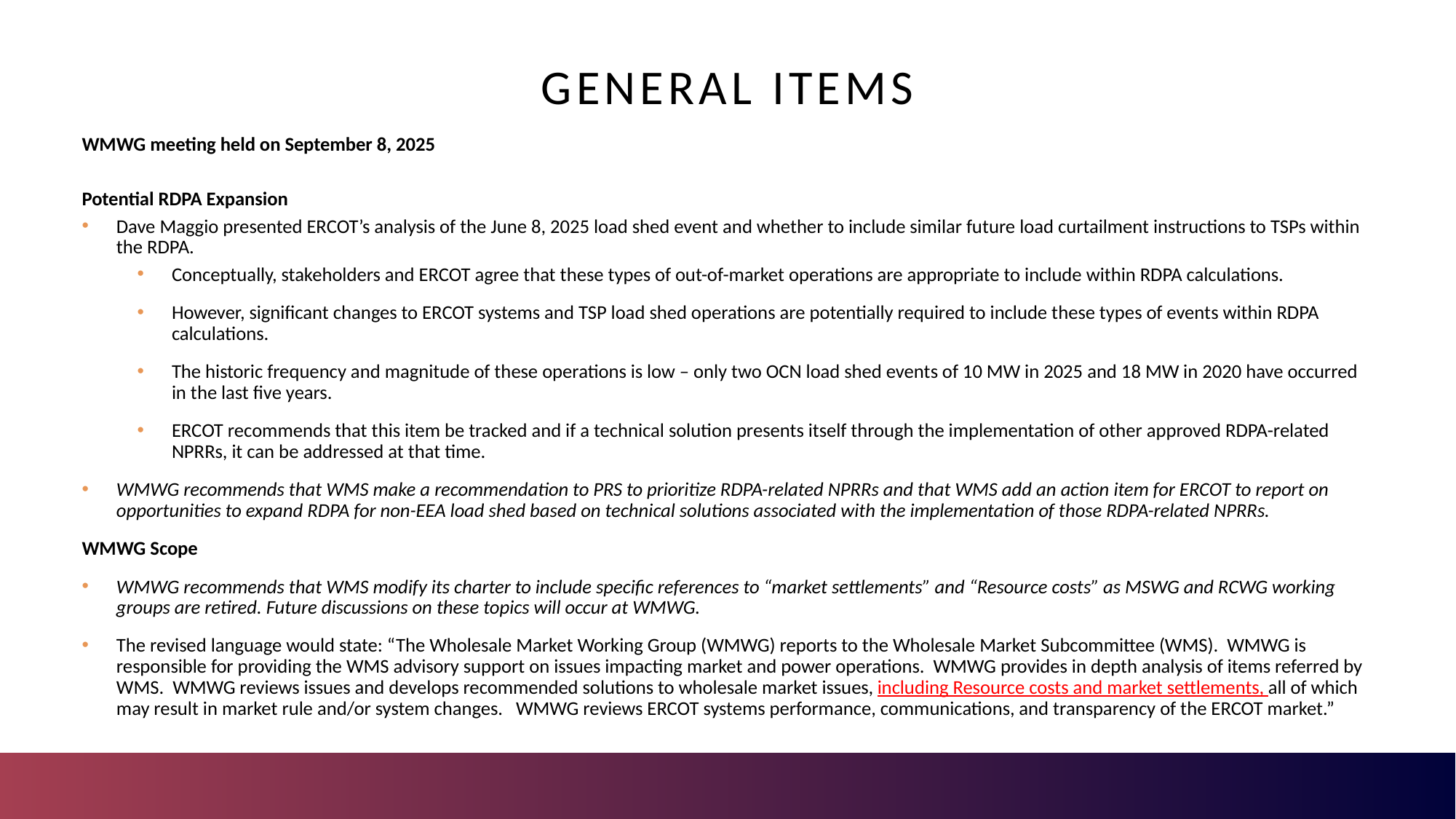

# General items
WMWG meeting held on September 8, 2025

Potential RDPA Expansion
Dave Maggio presented ERCOT’s analysis of the June 8, 2025 load shed event and whether to include similar future load curtailment instructions to TSPs within the RDPA.
Conceptually, stakeholders and ERCOT agree that these types of out-of-market operations are appropriate to include within RDPA calculations.
However, significant changes to ERCOT systems and TSP load shed operations are potentially required to include these types of events within RDPA calculations.
The historic frequency and magnitude of these operations is low – only two OCN load shed events of 10 MW in 2025 and 18 MW in 2020 have occurred in the last five years.
ERCOT recommends that this item be tracked and if a technical solution presents itself through the implementation of other approved RDPA-related NPRRs, it can be addressed at that time.
WMWG recommends that WMS make a recommendation to PRS to prioritize RDPA-related NPRRs and that WMS add an action item for ERCOT to report on opportunities to expand RDPA for non-EEA load shed based on technical solutions associated with the implementation of those RDPA-related NPRRs.
WMWG Scope
WMWG recommends that WMS modify its charter to include specific references to “market settlements” and “Resource costs” as MSWG and RCWG working groups are retired. Future discussions on these topics will occur at WMWG.
The revised language would state: “The Wholesale Market Working Group (WMWG) reports to the Wholesale Market Subcommittee (WMS).  WMWG is responsible for providing the WMS advisory support on issues impacting market and power operations.  WMWG provides in depth analysis of items referred by WMS.  WMWG reviews issues and develops recommended solutions to wholesale market issues, including Resource costs and market settlements, all of which may result in market rule and/or system changes.   WMWG reviews ERCOT systems performance, communications, and transparency of the ERCOT market.”